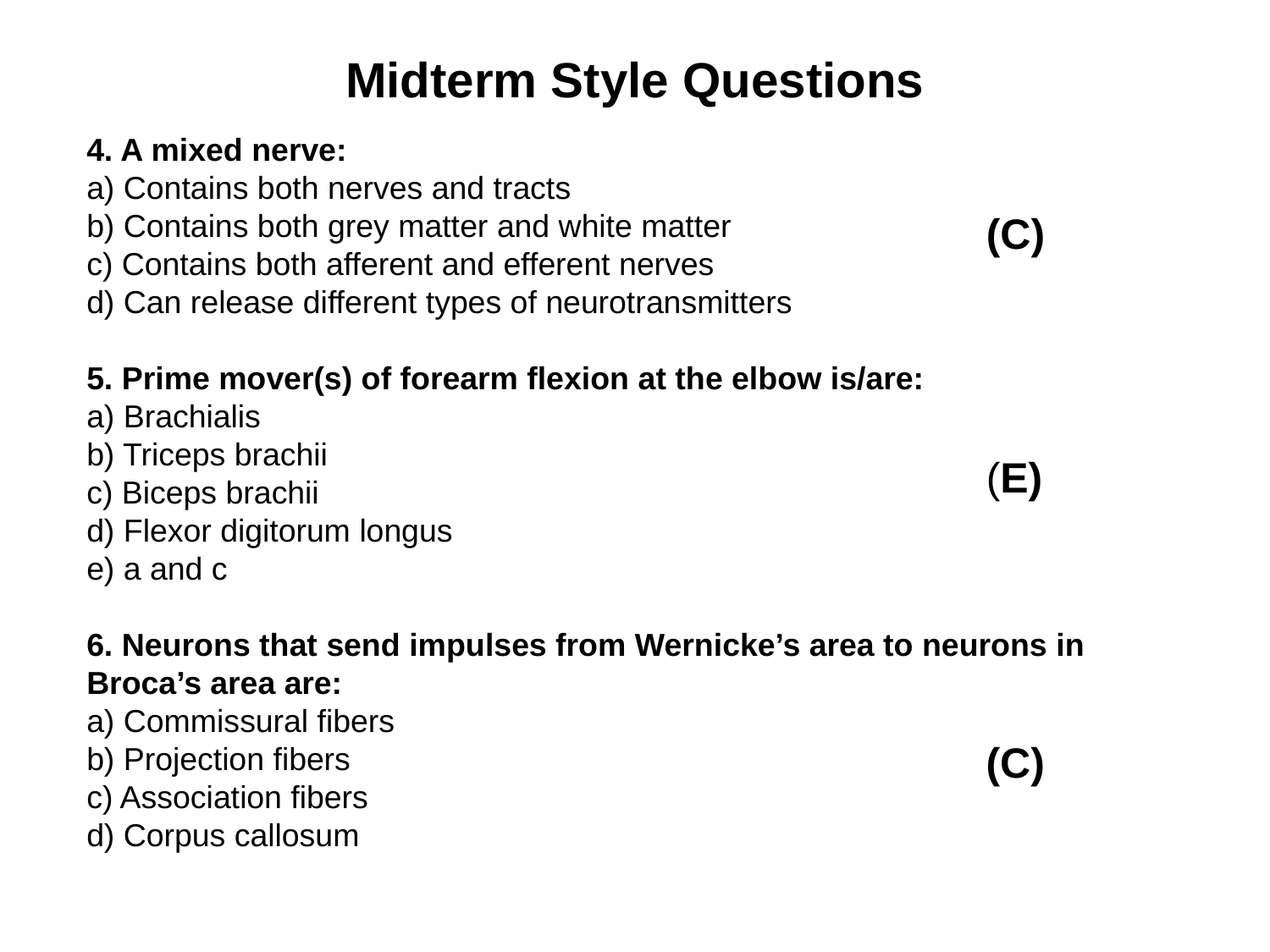

Midterm Style Questions
4. A mixed nerve:
a) Contains both nerves and tracts
b) Contains both grey matter and white matter
c) Contains both afferent and efferent nerves
d) Can release different types of neurotransmitters
5. Prime mover(s) of forearm flexion at the elbow is/are:
a) Brachialis
b) Triceps brachii
c) Biceps brachii
d) Flexor digitorum longus
e) a and c

6. Neurons that send impulses from Wernicke’s area to neurons in Broca’s area are:
a) Commissural fibers
b) Projection fibers
c) Association fibers
d) Corpus callosum
(C)
(E)
(C)